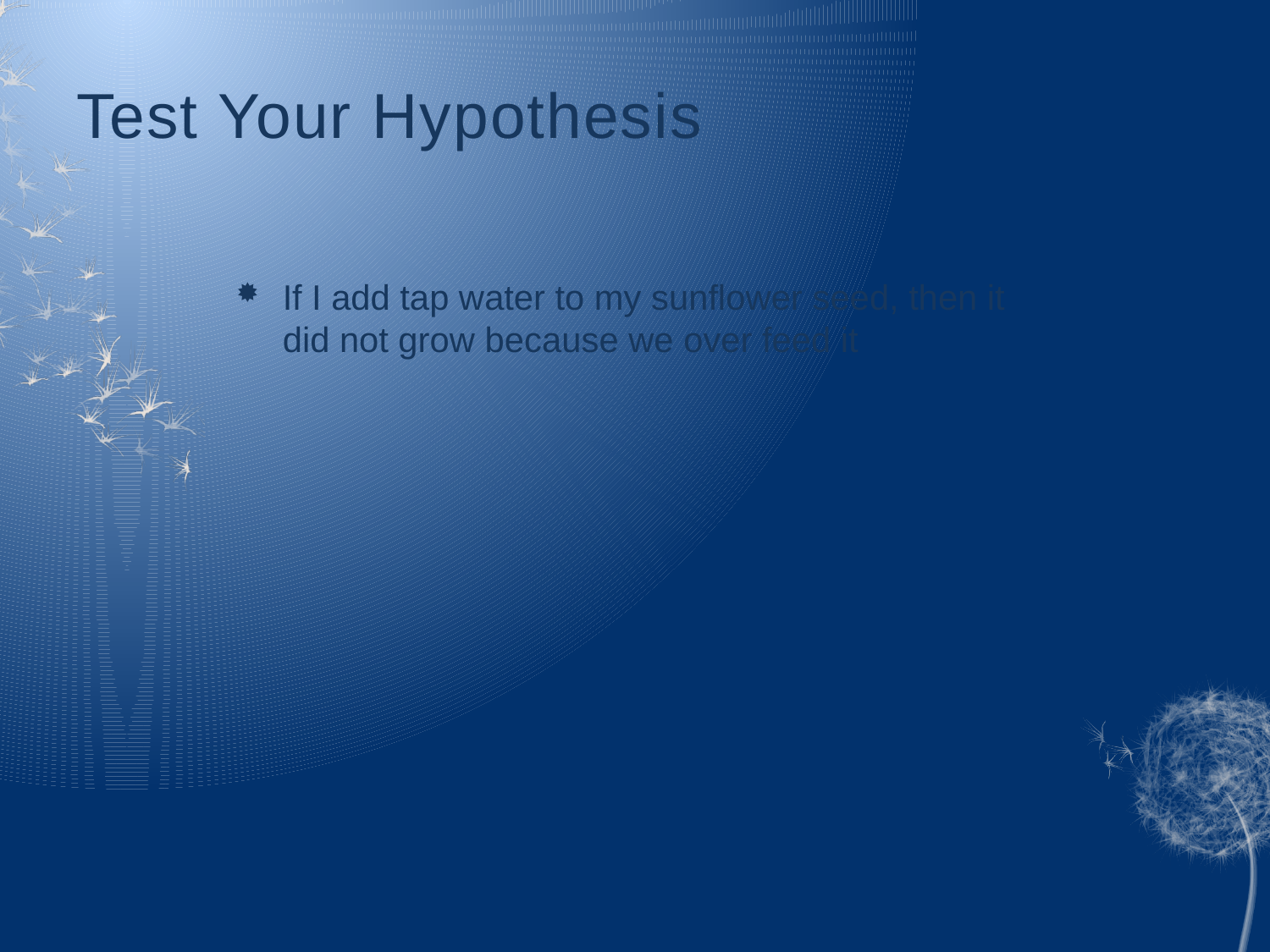

# Test Your Hypothesis
If I add tap water to my sunflower seed, then it did not grow because we over feed it